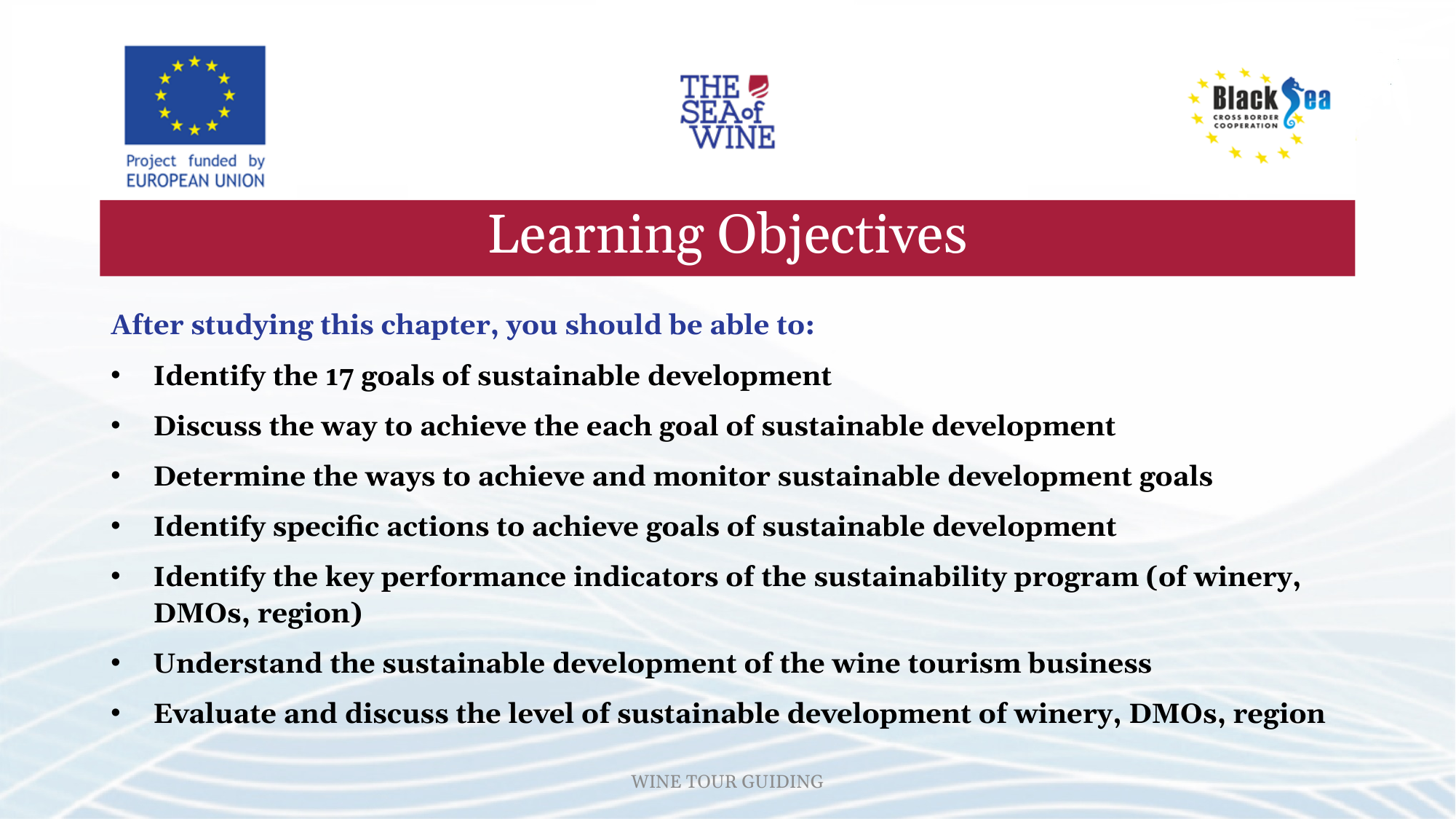

# Learning Objectives
After studying this chapter, you should be able to:
Identify the 17 goals of sustainable development
Discuss the way to achieve the each goal of sustainable development
Determine the ways to achieve and monitor sustainable development goals
Identify specific actions to achieve goals of sustainable development
Identify the key performance indicators of the sustainability program (of winery, DMOs, region)
Understand the sustainable development of the wine tourism business
Evaluate and discuss the level of sustainable development of winery, DMOs, region
WINE TOUR GUIDING